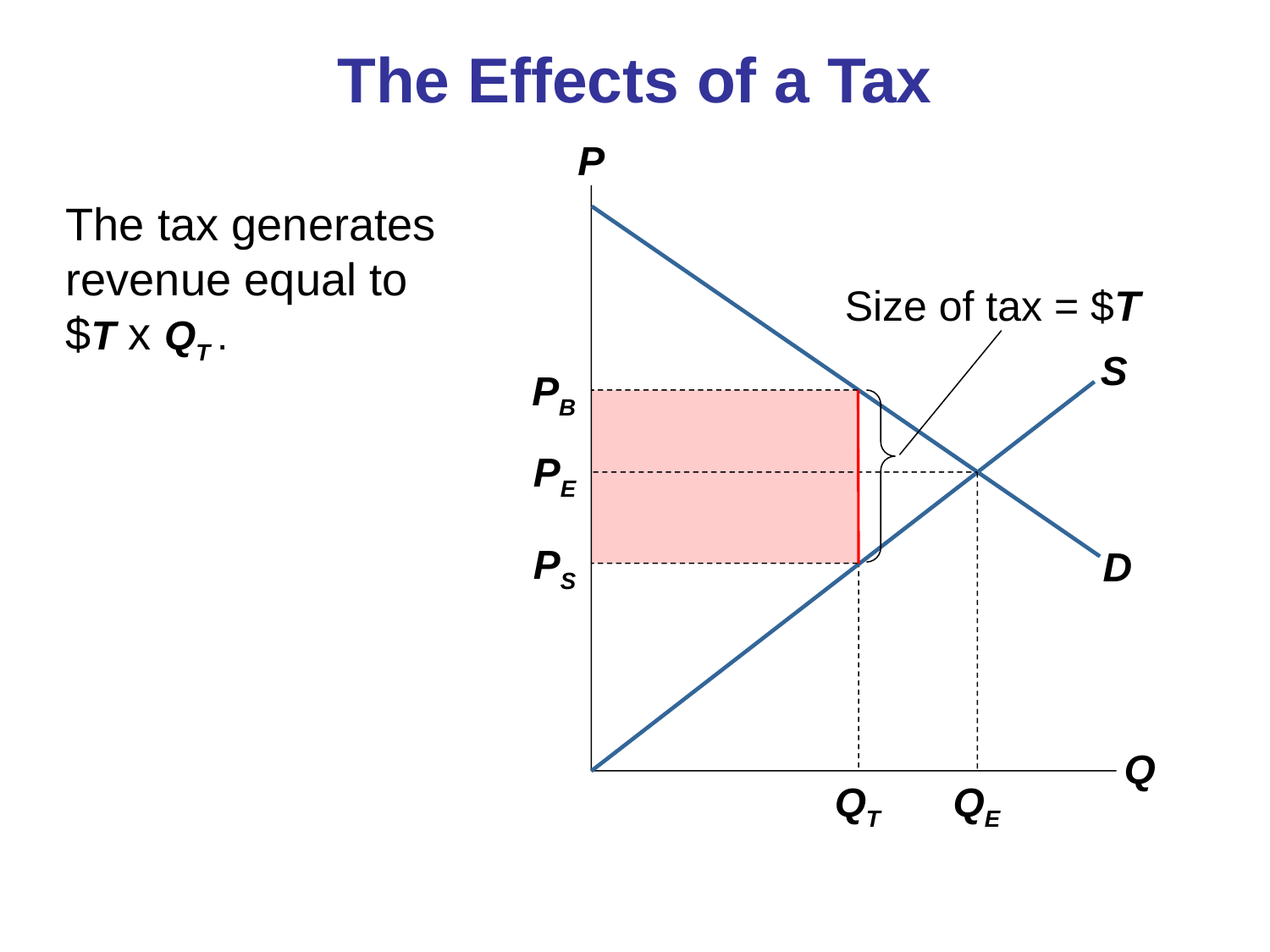

# The Effects of a Tax
P

Q
The tax generates revenue equal to
$T x QT .

Size of tax = $T

S
PB

PE

PS

D
QT
QE